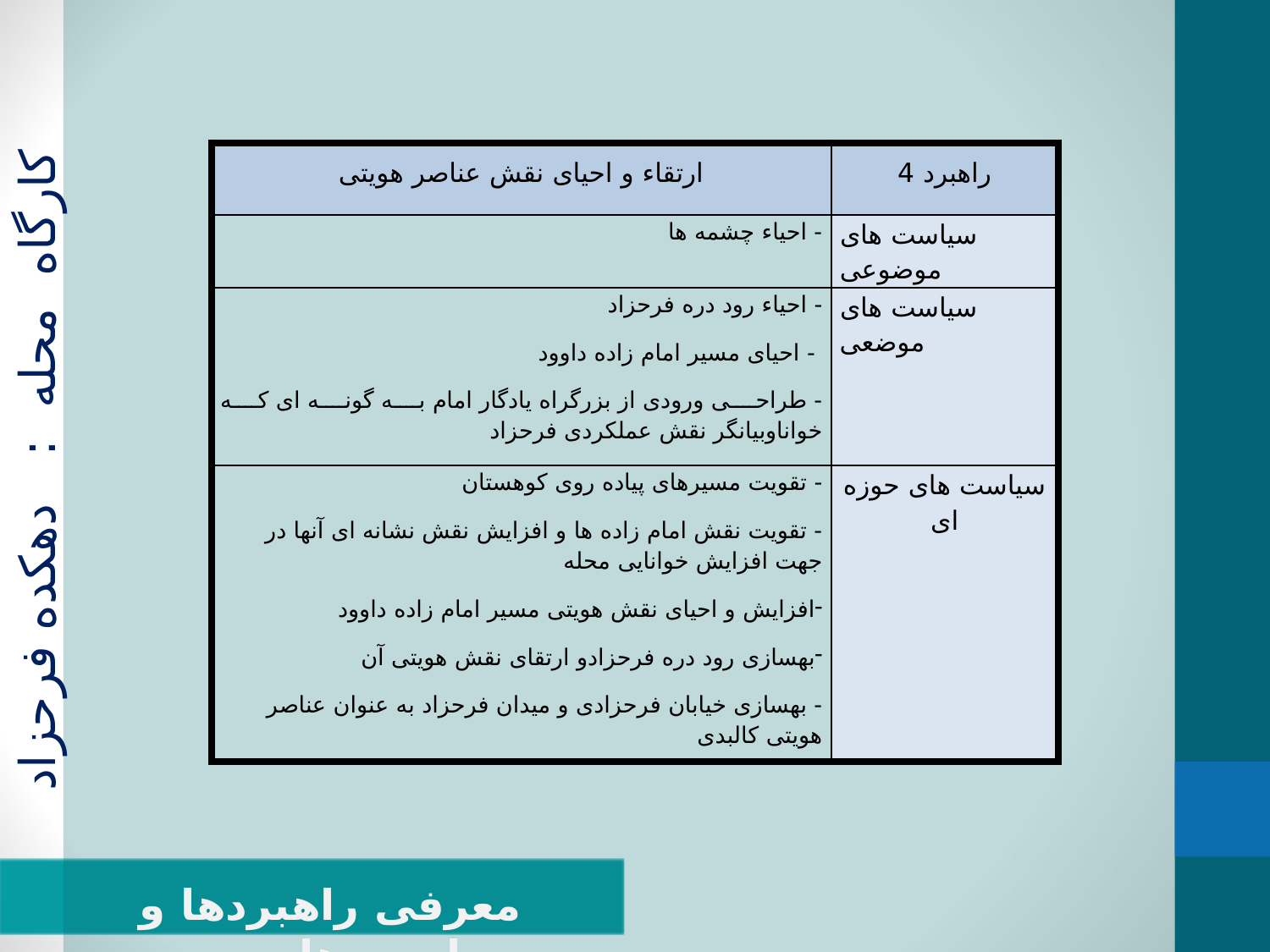

| ارتقاء و احیای نقش عناصر هویتی | راهبرد 4 |
| --- | --- |
| - احیاء چشمه ها | سیاست های موضوعی |
| - احیاء رود دره فرحزاد - احیای مسیر امام زاده داوود - طراحی ورودی از بزرگراه یادگار امام به گونه ای که خواناوبیانگر نقش عملکردی فرحزاد | سیاست های موضعی |
| - تقویت مسیرهای پیاده روی کوهستان - تقویت نقش امام زاده ها و افزایش نقش نشانه ای آنها در جهت افزایش خوانایی محله افزایش و احیای نقش هویتی مسیر امام زاده داوود بهسازی رود دره فرحزادو ارتقای نقش هویتی آن - بهسازی خیابان فرحزادی و میدان فرحزاد به عنوان عناصر هویتی کالبدی | سیاست های حوزه ای |
کارگاه  محله  :   دهکده فرحزاد

معرفی راهبردها و سیاست ها